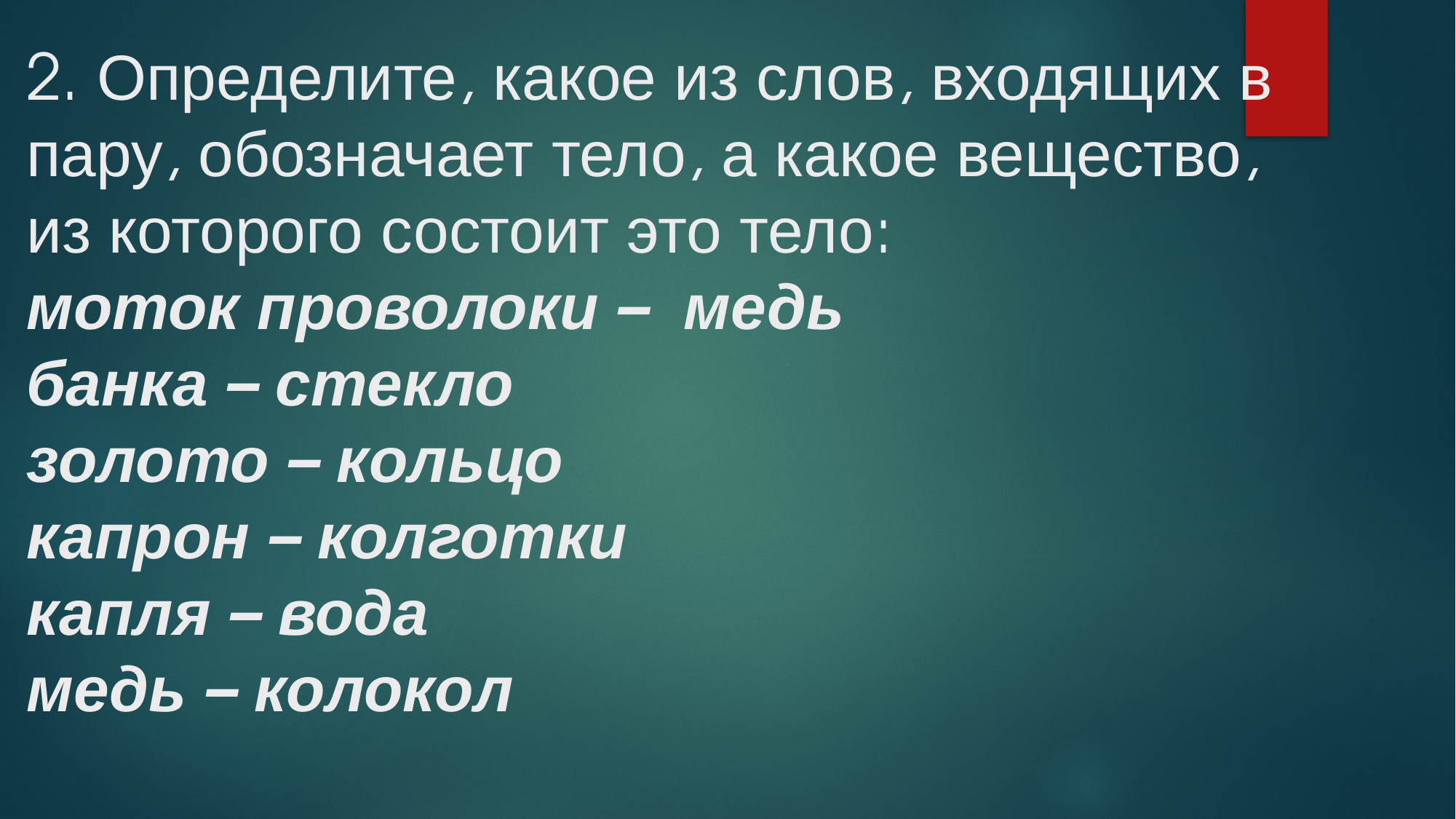

# 2. Определите, какое из слов, входящих в пару, обозначает тело, а какое вещество, из которого состоит это тело: моток проволоки –  медь банка – стекло золото – кольцо капрон – колготки капля – вода медь – колокол